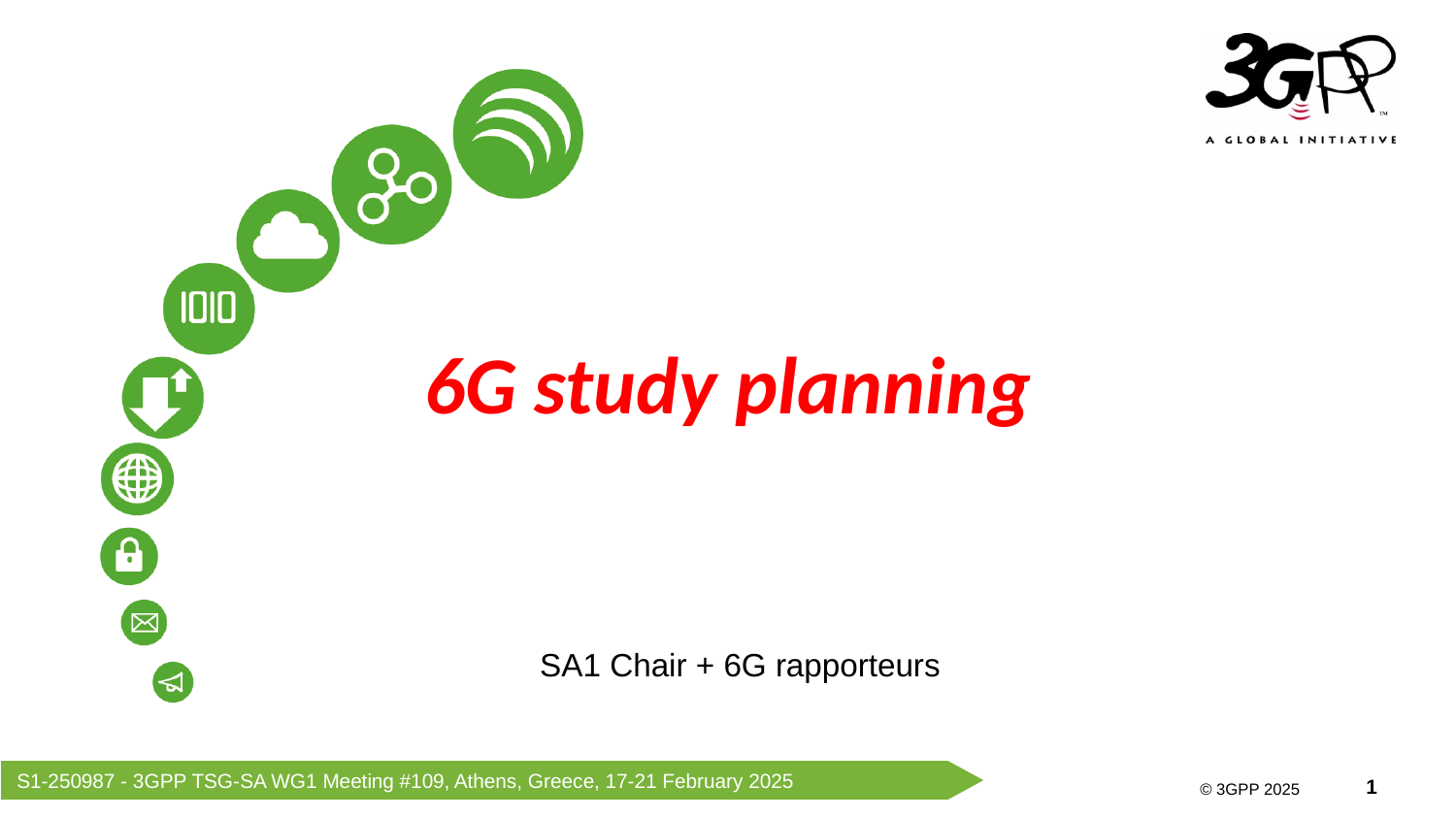

6G study planning

SA1 Chair + 6G rapporteurs

S1-250987 - 3GPP TSG-SA WG1 Meeting #109, Athens, Greece, 17-21 February 2025

© 3GPP 2025